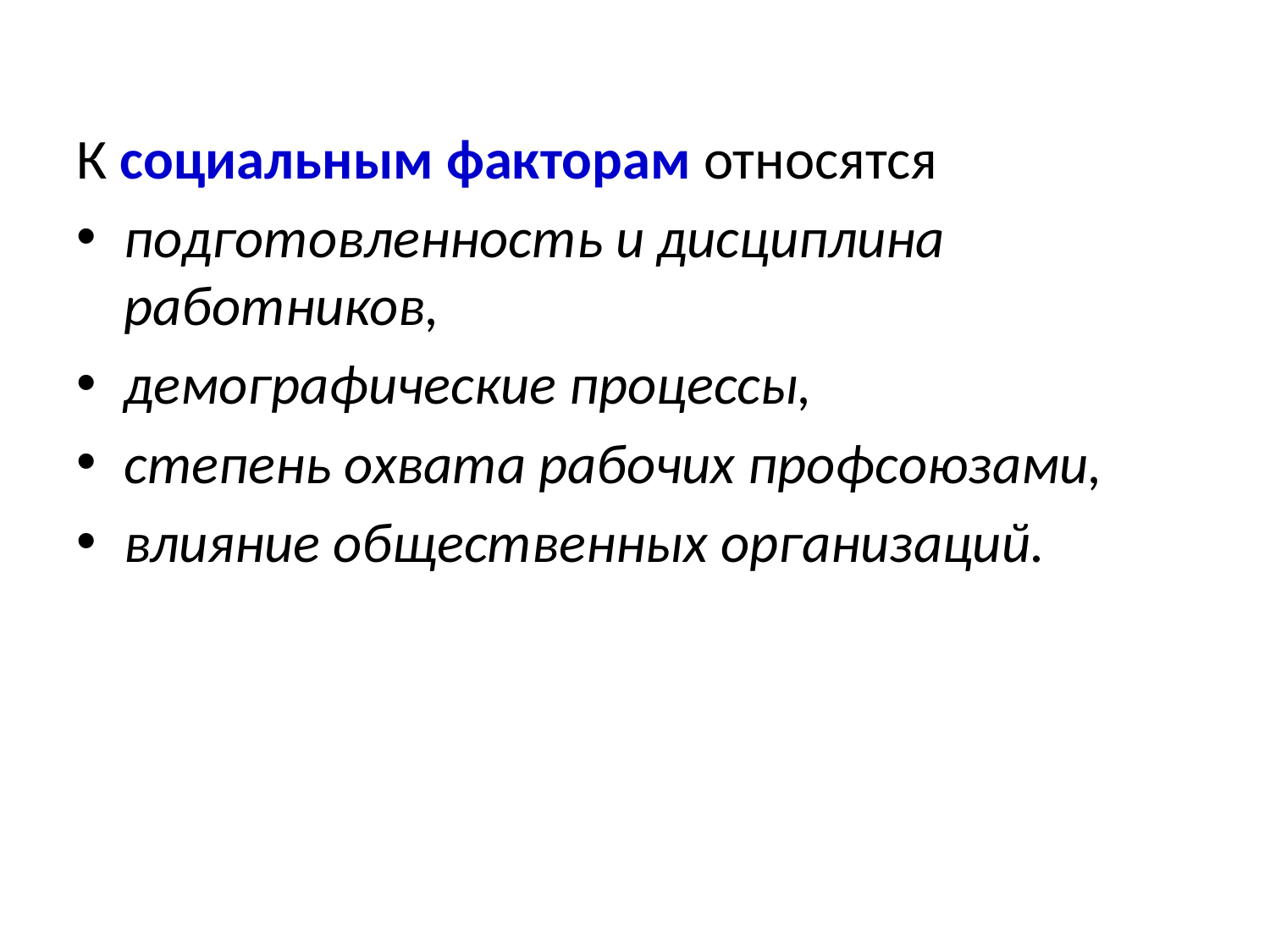

К социальным факторам относятся
подготовленность и дисциплина работников,
демографические процессы,
степень охвата рабочих профсоюзами,
влияние общественных организаций.